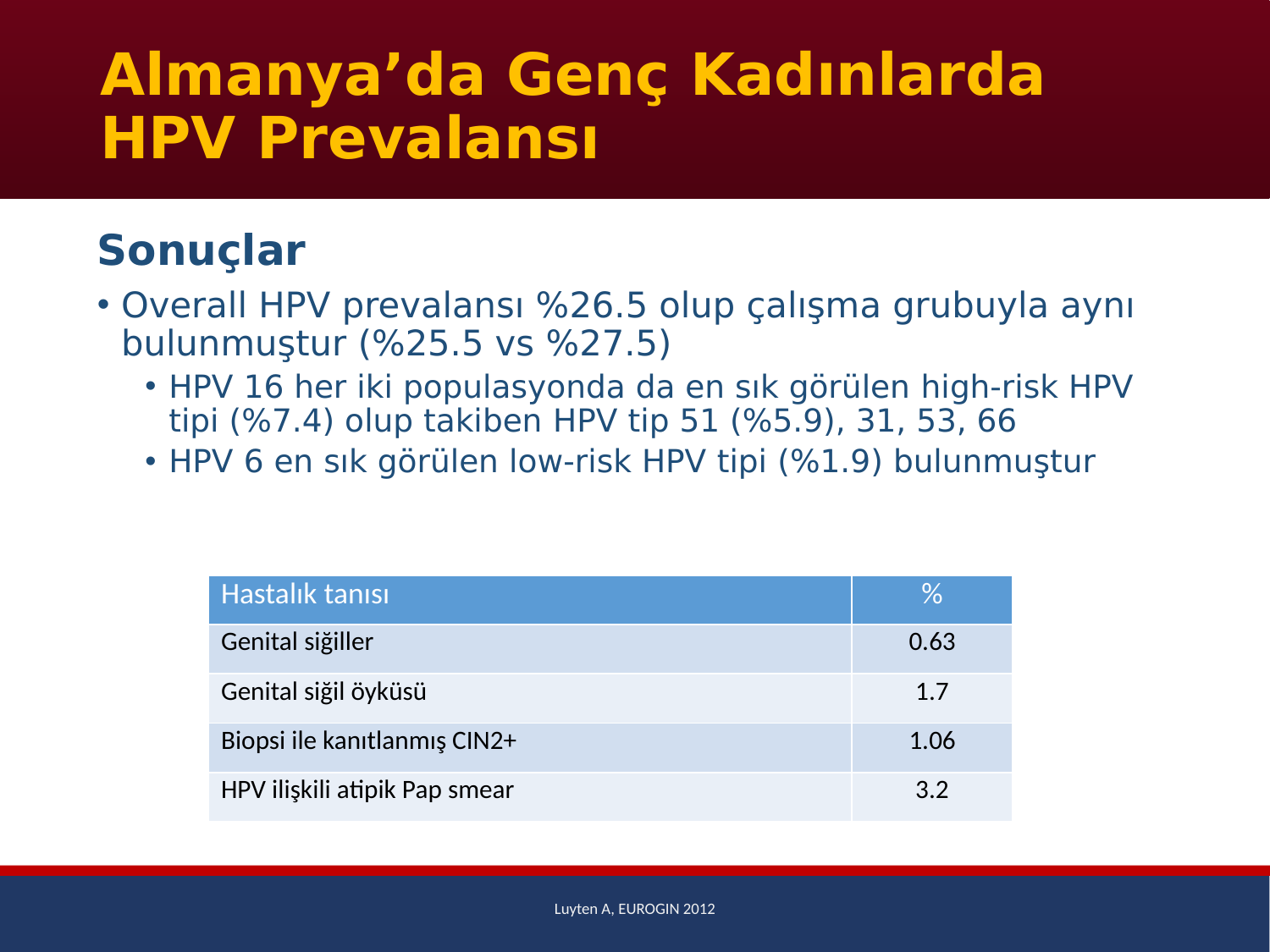

# Almanya’da Genç Kadınlarda HPV Prevalansı
Sonuçlar
Overall HPV prevalansı %26.5 olup çalışma grubuyla aynı bulunmuştur (%25.5 vs %27.5)
HPV 16 her iki populasyonda da en sık görülen high-risk HPV tipi (%7.4) olup takiben HPV tip 51 (%5.9), 31, 53, 66
HPV 6 en sık görülen low-risk HPV tipi (%1.9) bulunmuştur
| Hastalık tanısı | % |
| --- | --- |
| Genital siğiller | 0.63 |
| Genital siğil öyküsü | 1.7 |
| Biopsi ile kanıtlanmış CIN2+ | 1.06 |
| HPV ilişkili atipik Pap smear | 3.2 |
Luyten A, EUROGIN 2012